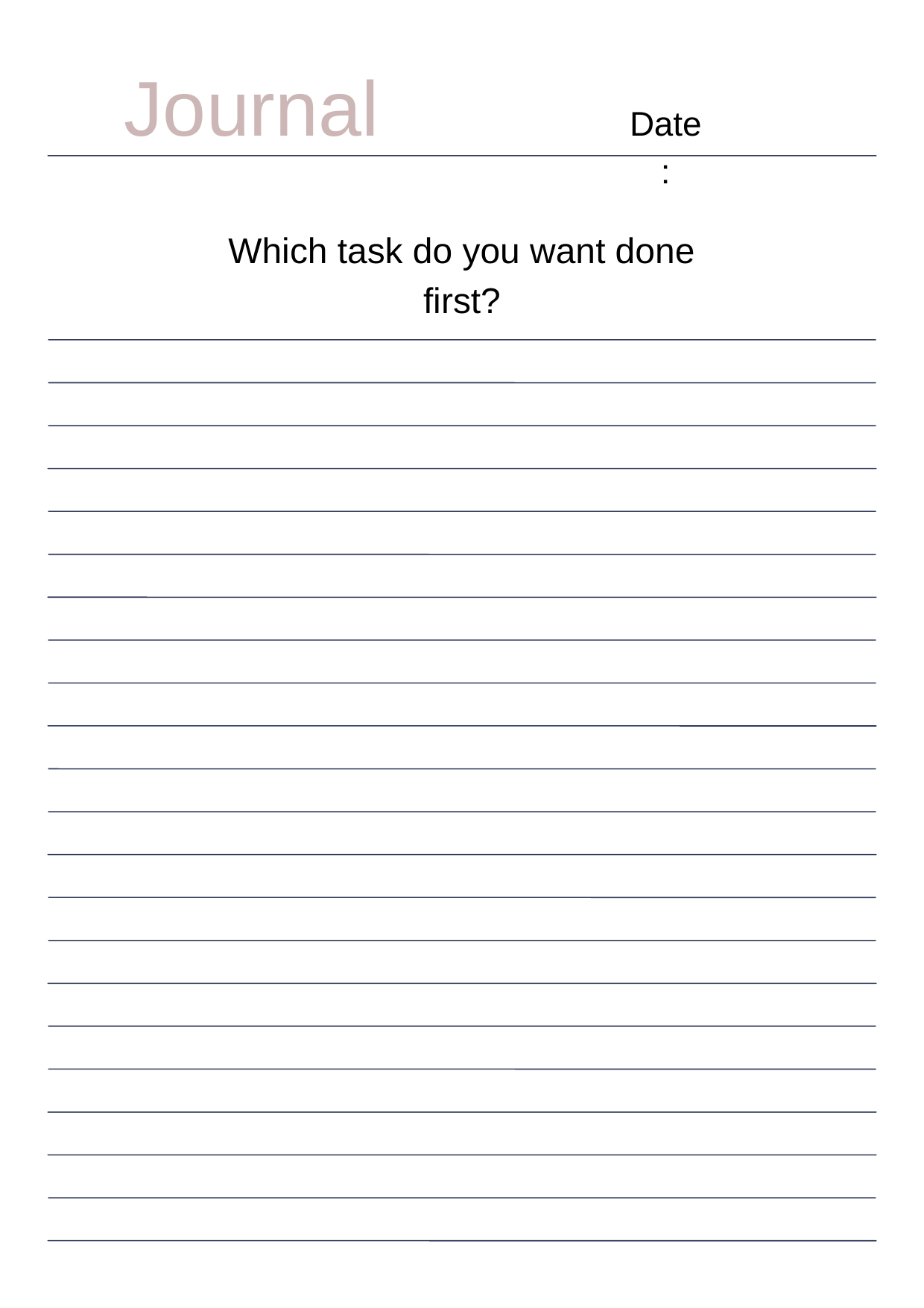

Journal
Date:

Which task do you want done first?